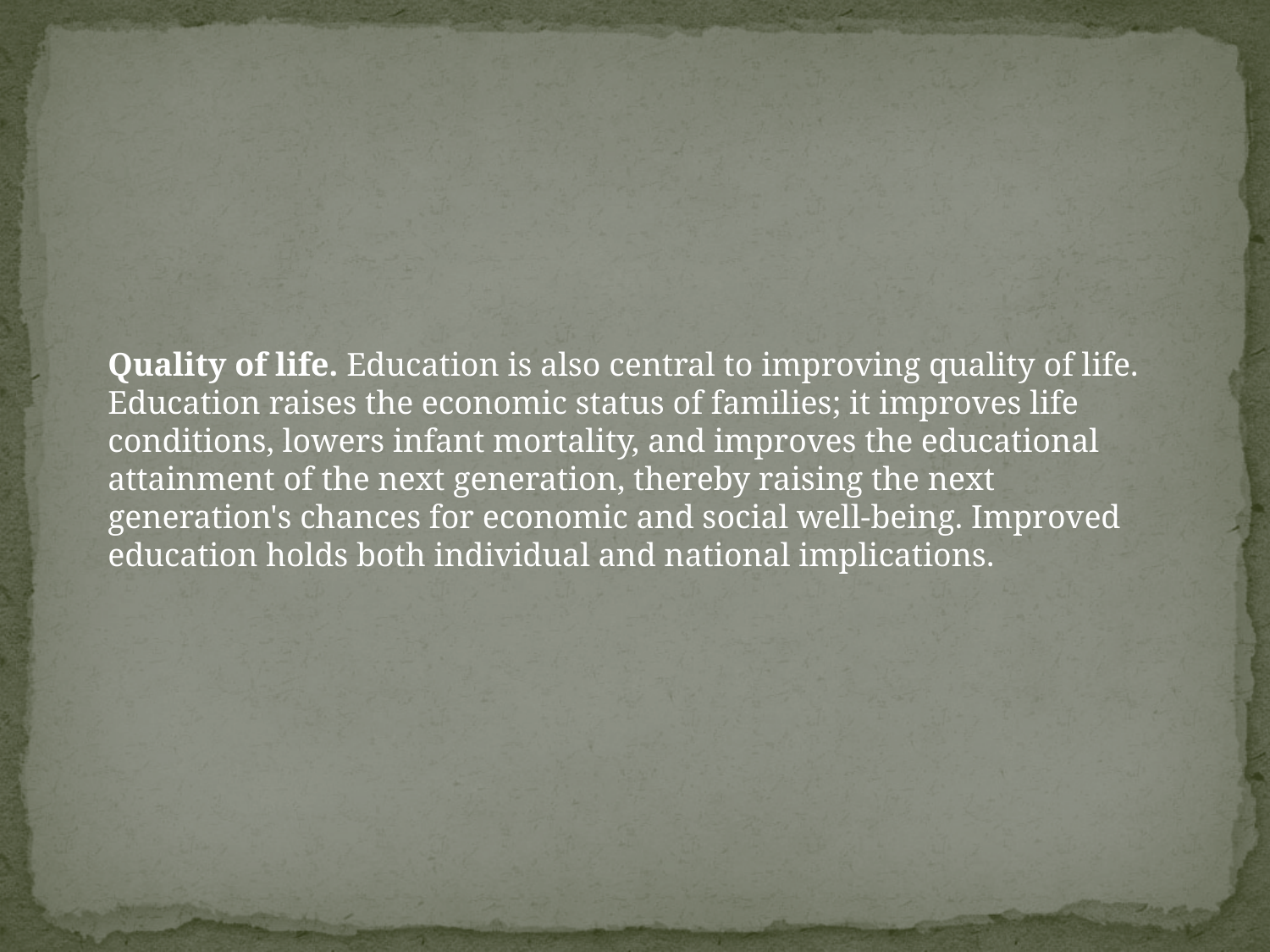

Quality of life. Education is also central to improving quality of life. Education raises the economic status of families; it improves life conditions, lowers infant mortality, and improves the educational attainment of the next generation, thereby raising the next generation's chances for economic and social well-being. Improved education holds both individual and national implications.